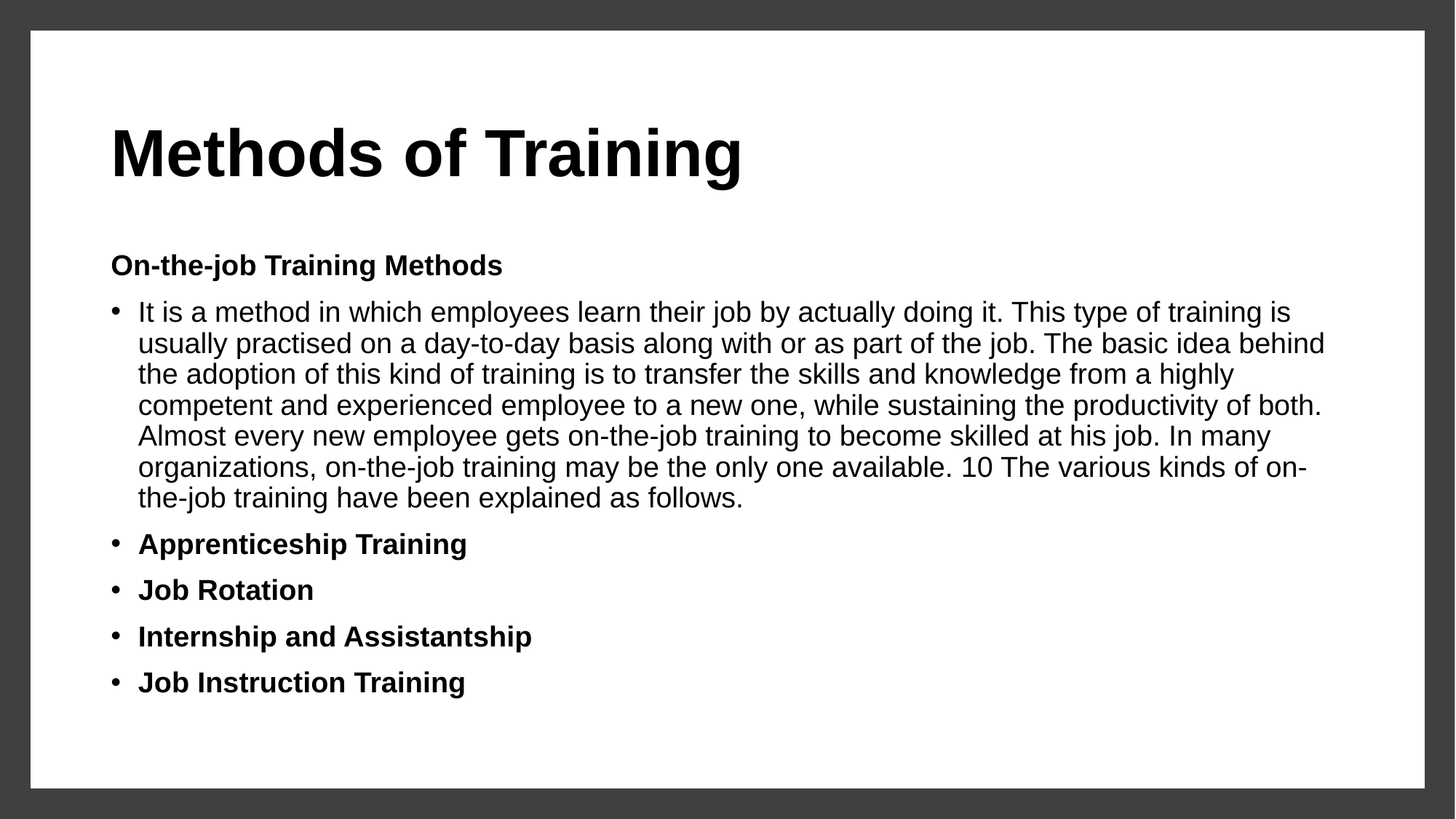

# Methods of Training
On-the-job Training Methods
It is a method in which employees learn their job by actually doing it. This type of training is usually practised on a day-to-day basis along with or as part of the job. The basic idea behind the adoption of this kind of training is to transfer the skills and knowledge from a highly competent and experienced employee to a new one, while sustaining the productivity of both. Almost every new employee gets on-the-job training to become skilled at his job. In many organizations, on-the-job training may be the only one available. 10 The various kinds of on-the-job training have been explained as follows.
Apprenticeship Training
Job Rotation
Internship and Assistantship
Job Instruction Training